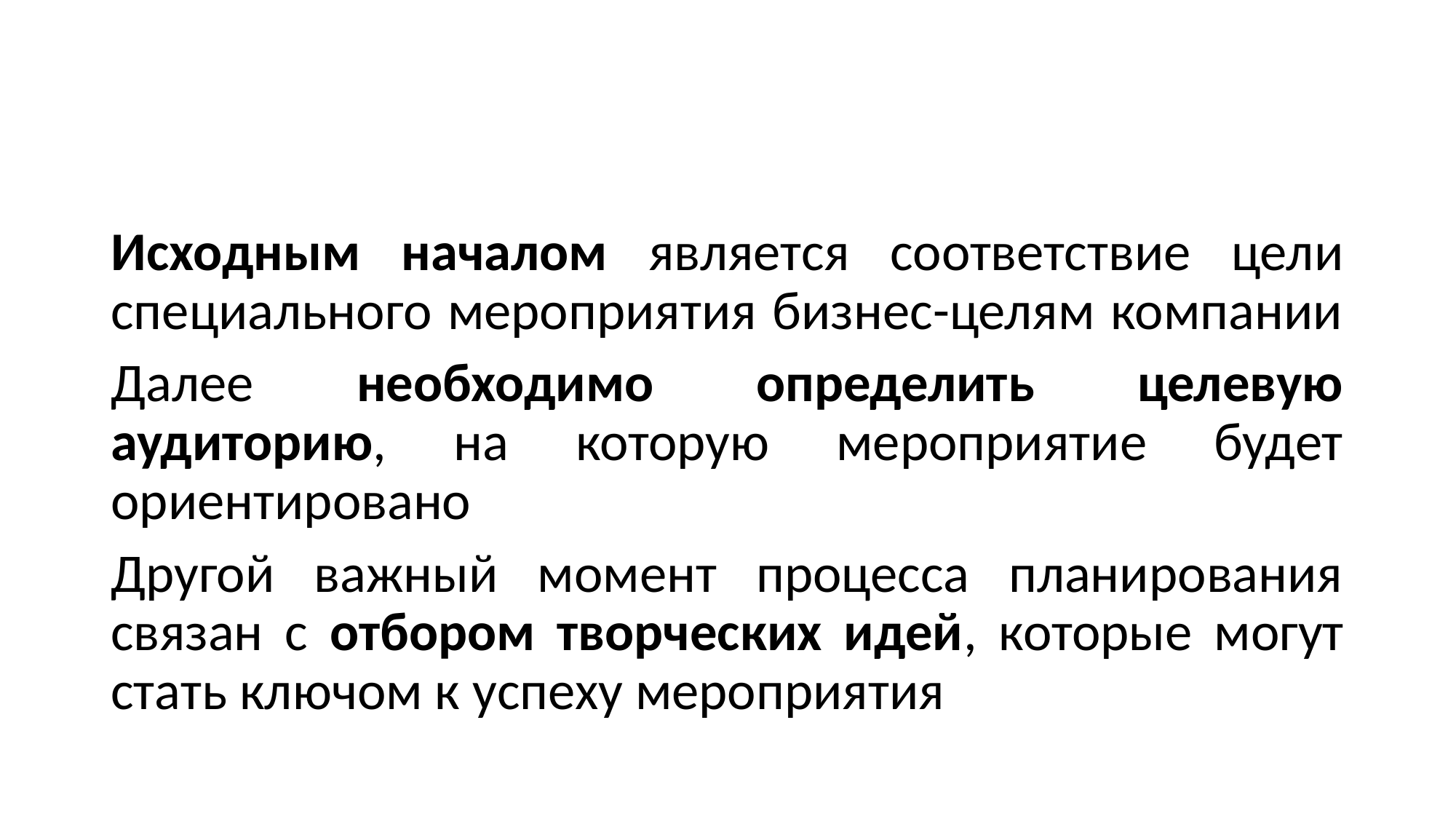

Исходным началом является соответствие цели специального мероприятия бизнес-целям компании
Далее необходимо определить целевую аудиторию, на которую мероприятие будет ориентировано
Другой важный момент процесса планирования связан с отбором творческих идей, которые могут стать ключом к успеху мероприятия